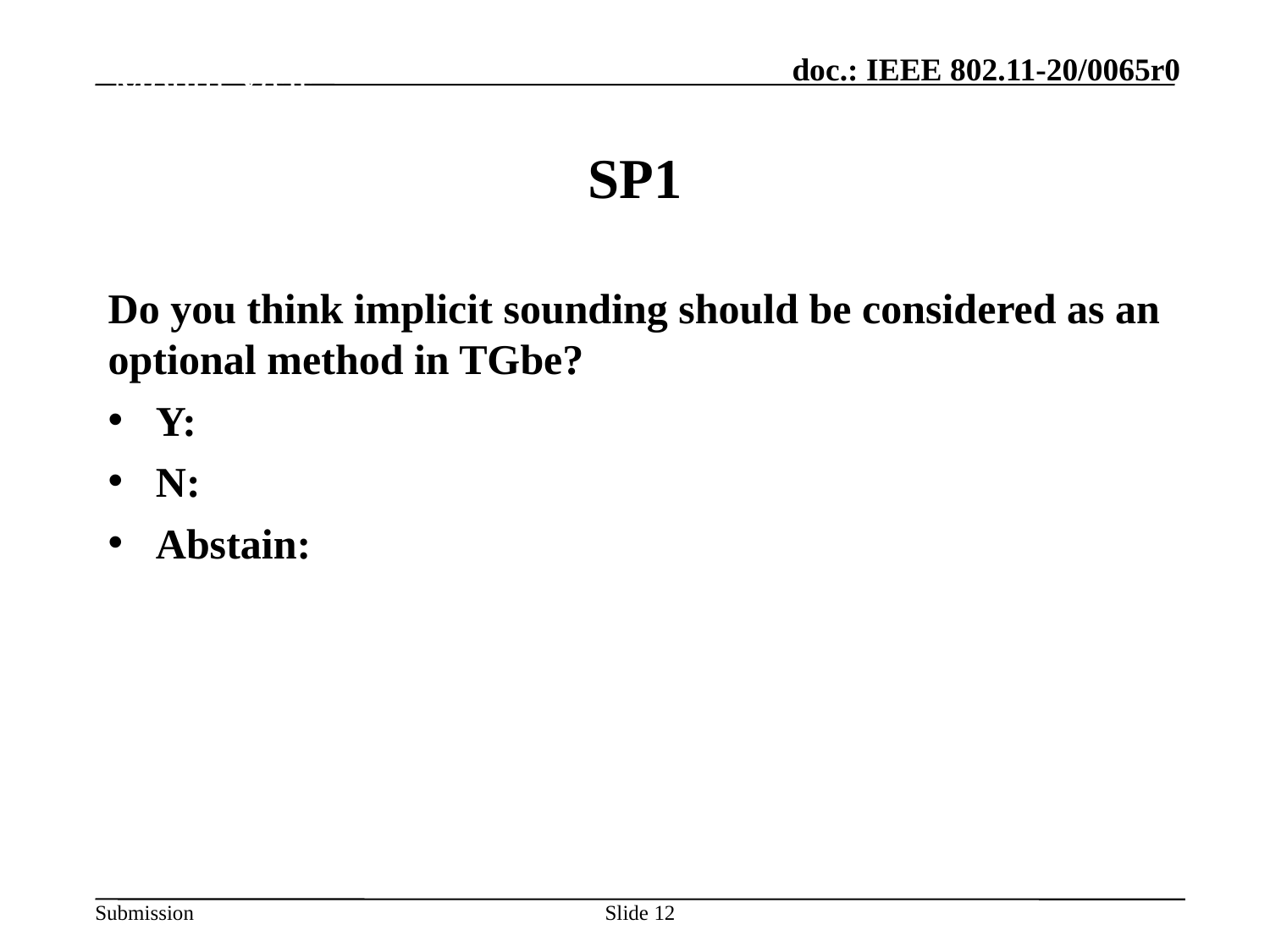

Month Year
# SP1
Do you think implicit sounding should be considered as an optional method in TGbe?
Y:
N:
Abstain:

Slide 12